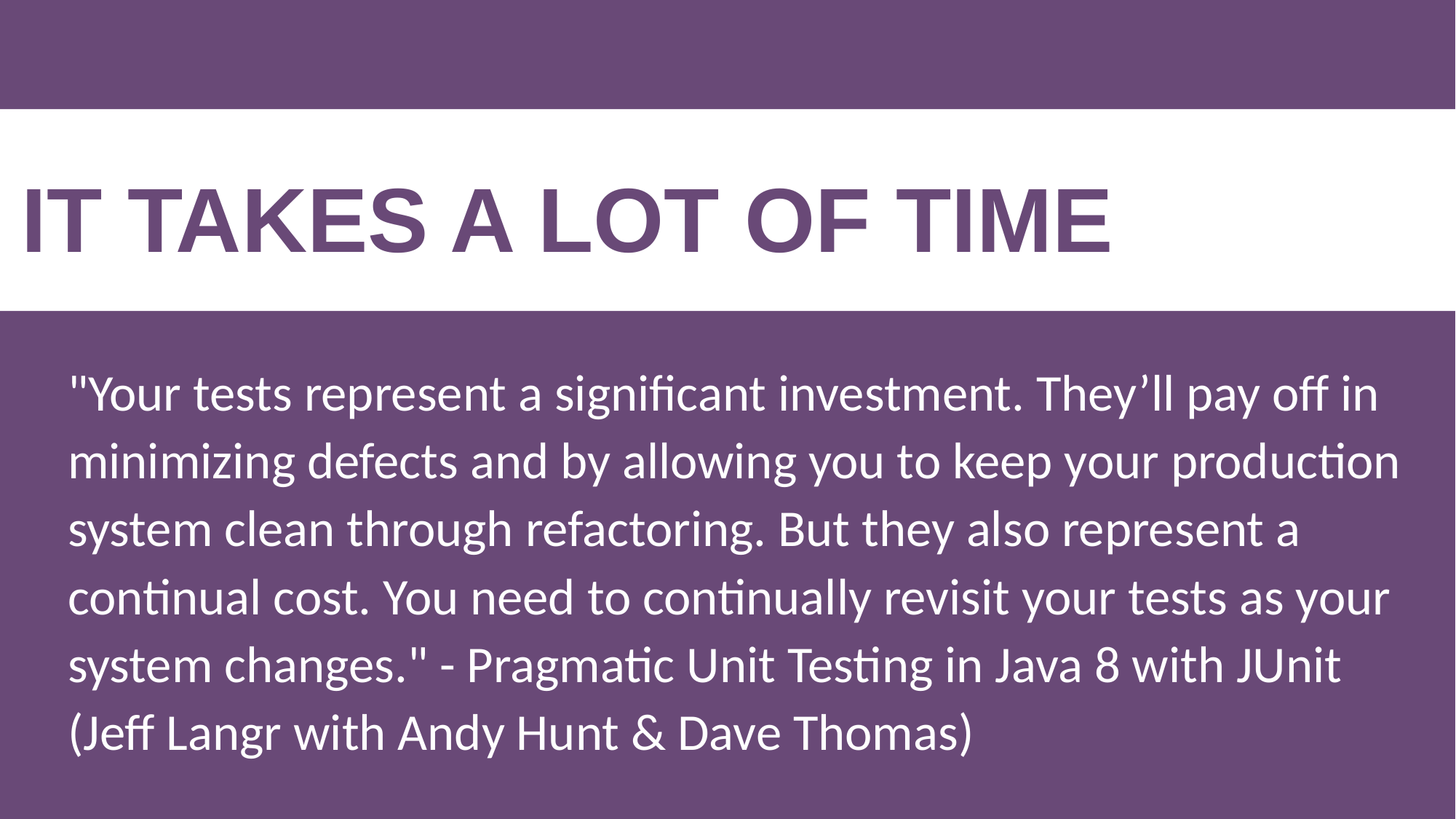

# IT TAKES A LOT OF TIME
"Your tests represent a significant investment. They’ll pay off in minimizing defects and by allowing you to keep your production system clean through refactoring. But they also represent a continual cost. You need to continually revisit your tests as your system changes." - Pragmatic Unit Testing in Java 8 with JUnit (Jeff Langr with Andy Hunt & Dave Thomas)